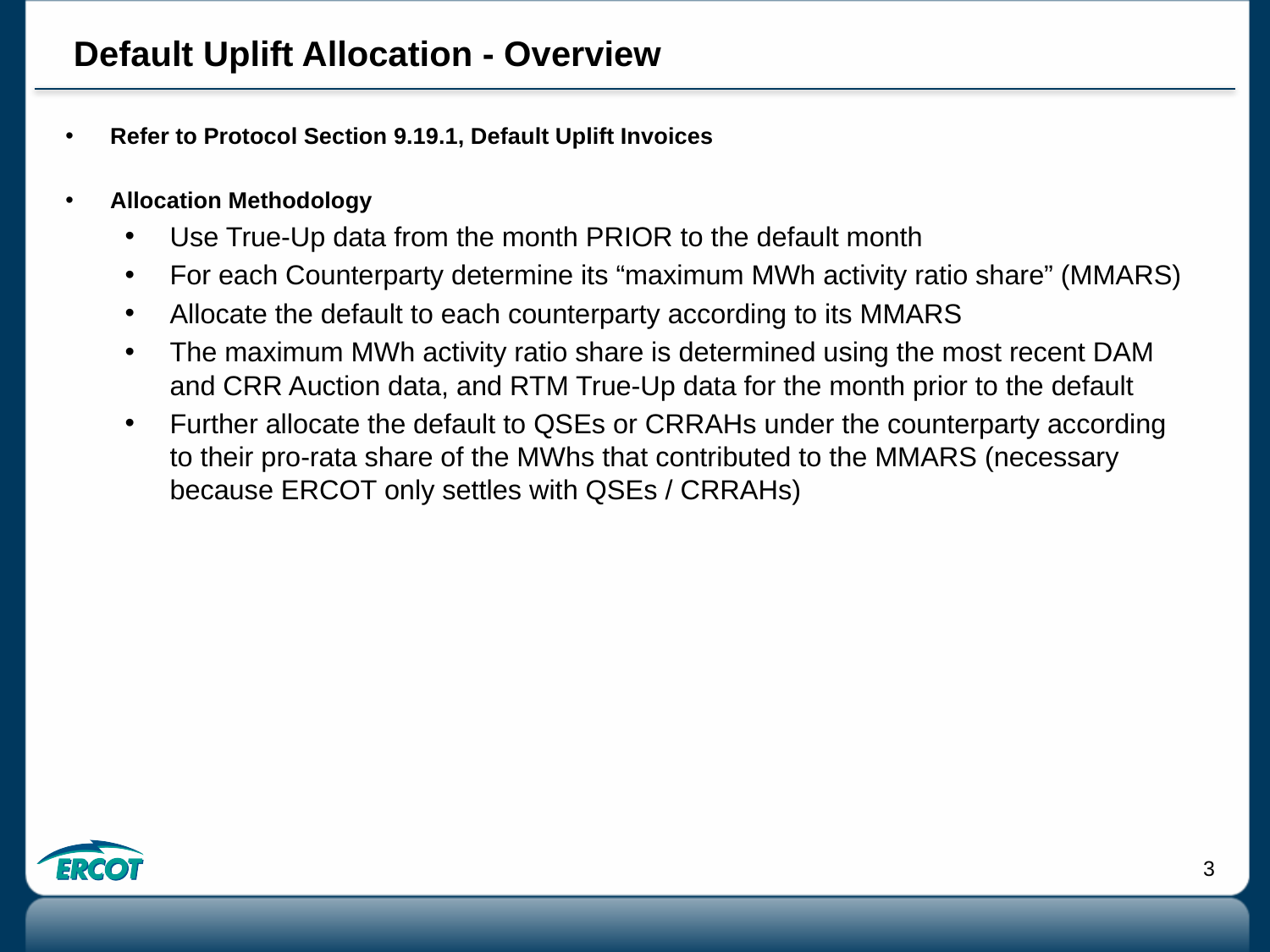

Default Uplift Allocation - Overview
Refer to Protocol Section 9.19.1, Default Uplift Invoices

Allocation Methodology
Use True-Up data from the month PRIOR to the default month
For each Counterparty determine its “maximum MWh activity ratio share” (MMARS)
Allocate the default to each counterparty according to its MMARS
The maximum MWh activity ratio share is determined using the most recent DAM and CRR Auction data, and RTM True-Up data for the month prior to the default
Further allocate the default to QSEs or CRRAHs under the counterparty according to their pro-rata share of the MWhs that contributed to the MMARS (necessary because ERCOT only settles with QSEs / CRRAHs)